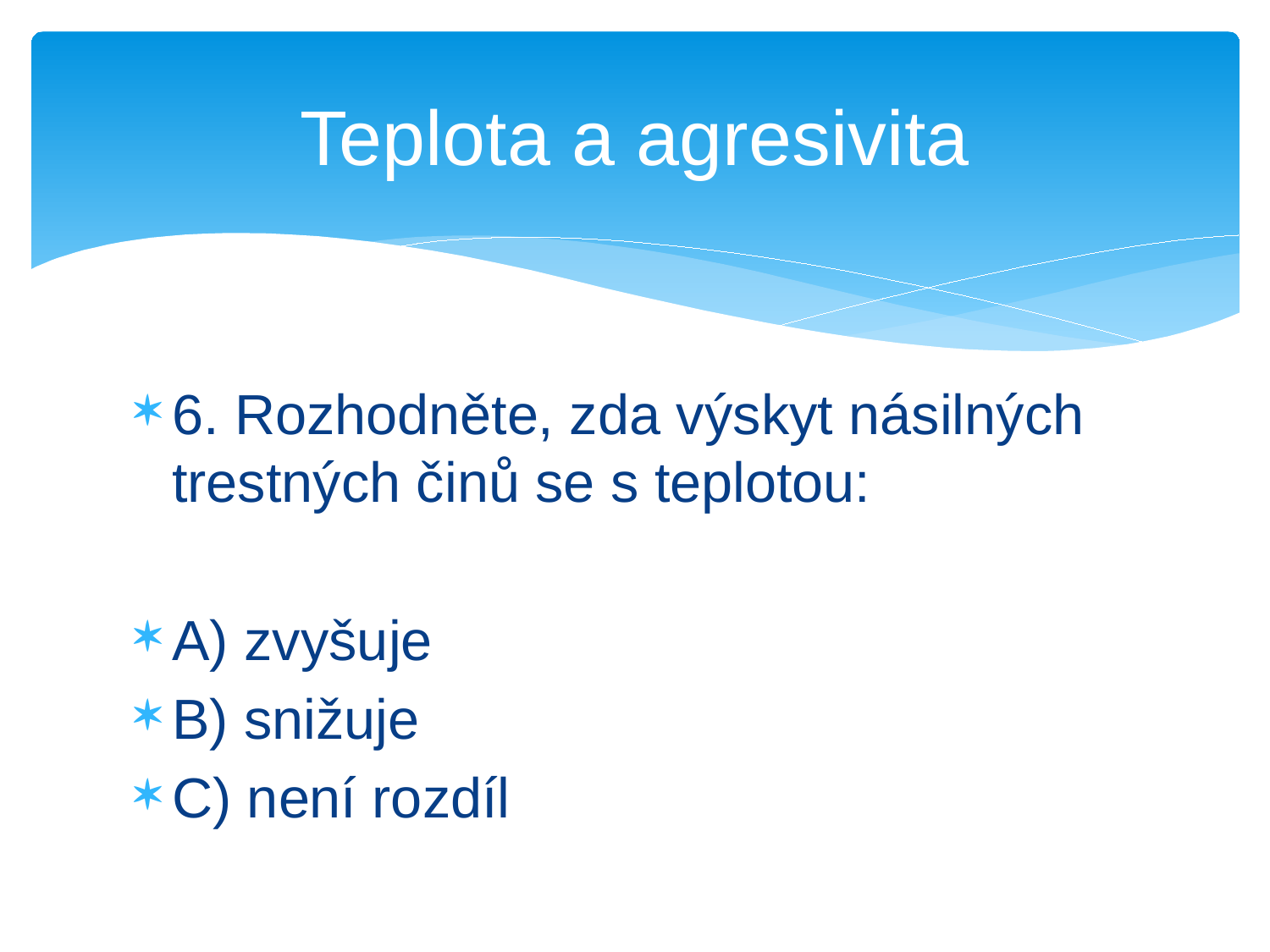

# Teplota a agresivita
6. Rozhodněte, zda výskyt násilných trestných činů se s teplotou:

A) zvyšuje
B) snižuje
C) není rozdíl